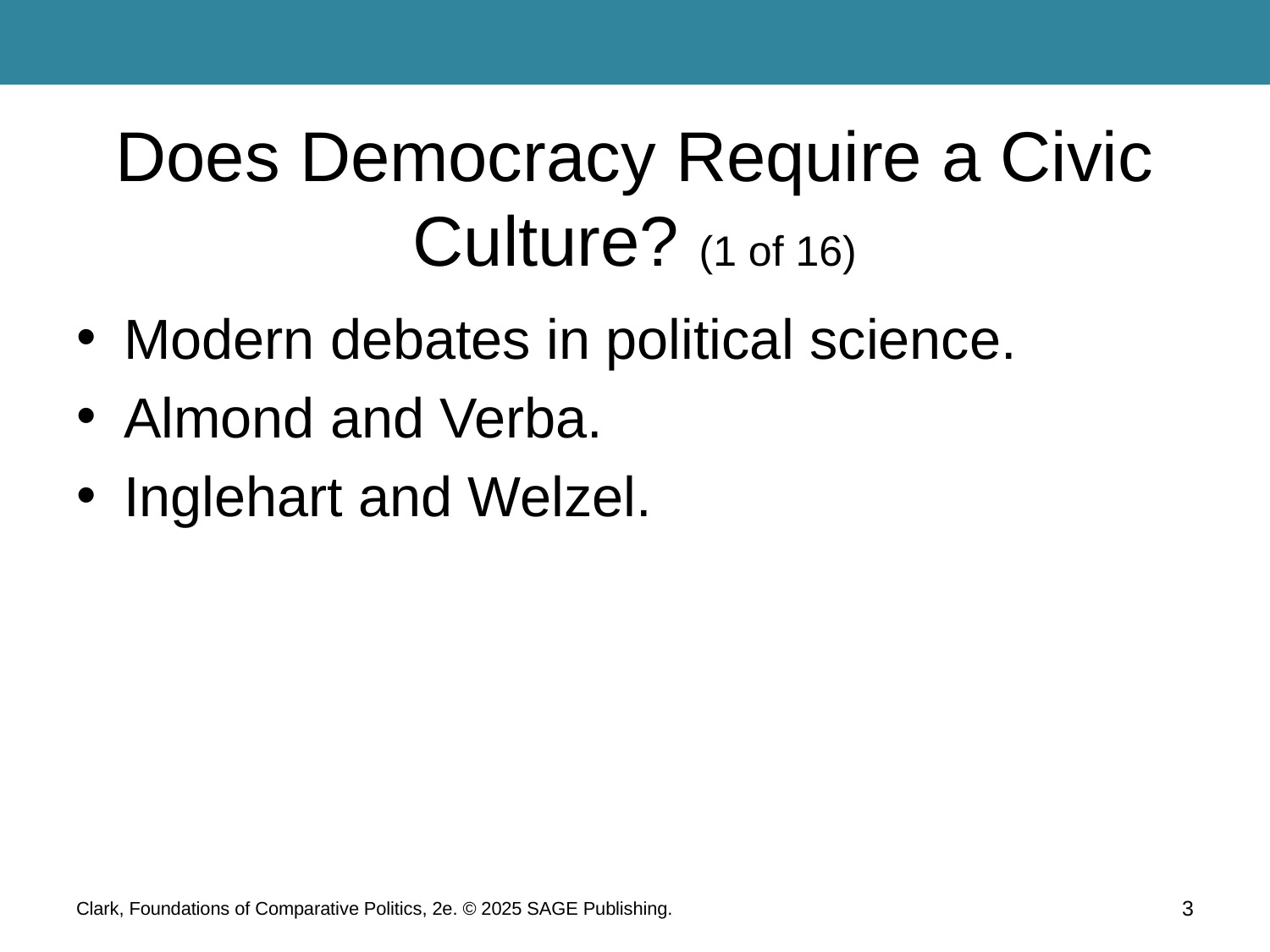

# Does Democracy Require a Civic Culture? (1 of 16)
Modern debates in political science.
Almond and Verba.
Inglehart and Welzel.
Clark, Foundations of Comparative Politics, 2e. © 2025 SAGE Publishing.
3